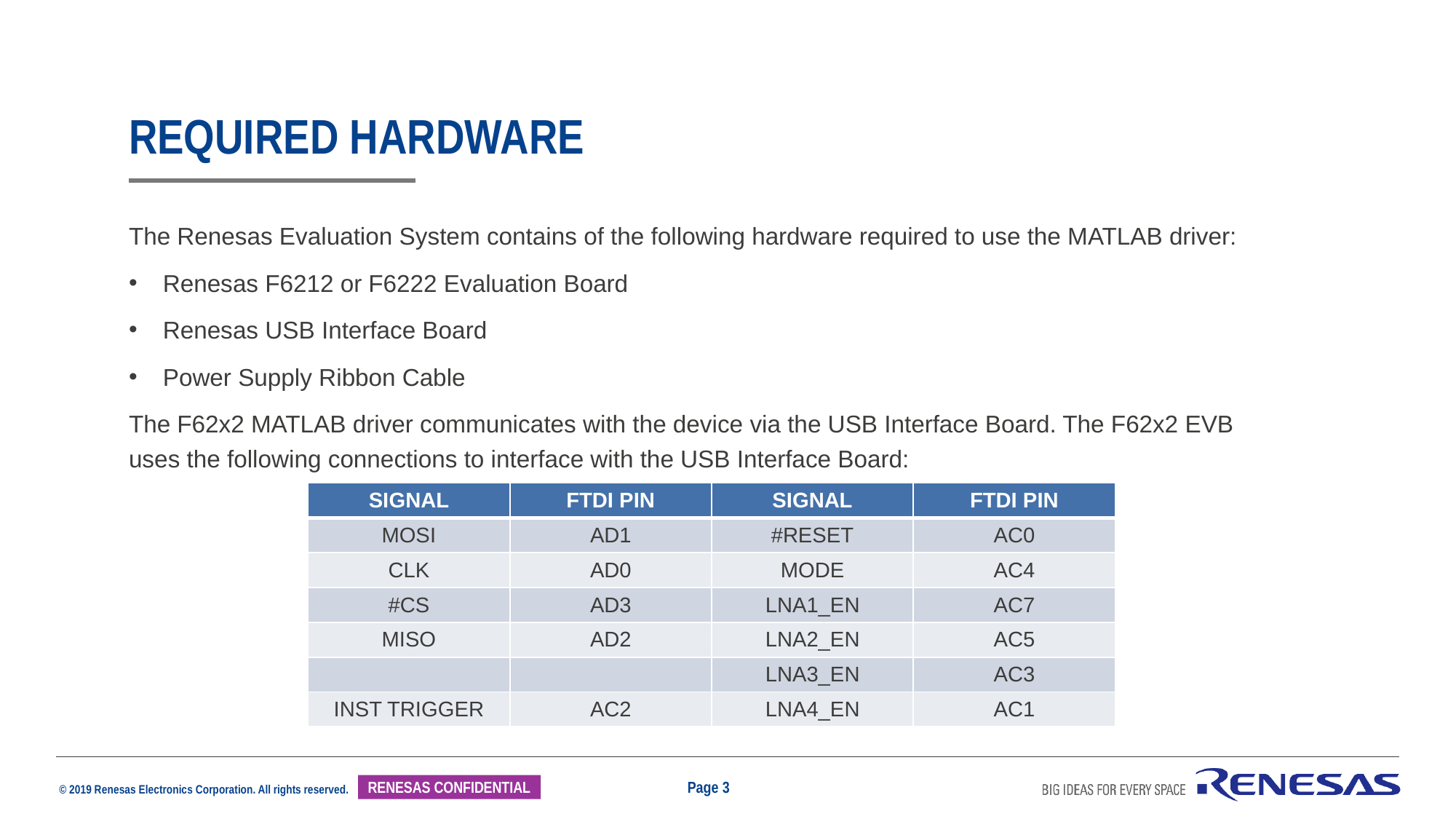

# Required HARDWARE
The Renesas Evaluation System contains of the following hardware required to use the MATLAB driver:
Renesas F6212 or F6222 Evaluation Board
Renesas USB Interface Board
Power Supply Ribbon Cable
The F62x2 MATLAB driver communicates with the device via the USB Interface Board. The F62x2 EVB uses the following connections to interface with the USB Interface Board:

| SIGNAL | FTDI PIN | SIGNAL | FTDI PIN |
| --- | --- | --- | --- |
| MOSI | AD1 | #RESET | AC0 |
| CLK | AD0 | MODE | AC4 |
| #CS | AD3 | LNA1\_EN | AC7 |
| MISO | AD2 | LNA2\_EN | AC5 |
|  |  | LNA3\_EN | AC3 |
| INST TRIGGER | AC2 | LNA4\_EN | AC1 |
Page 3